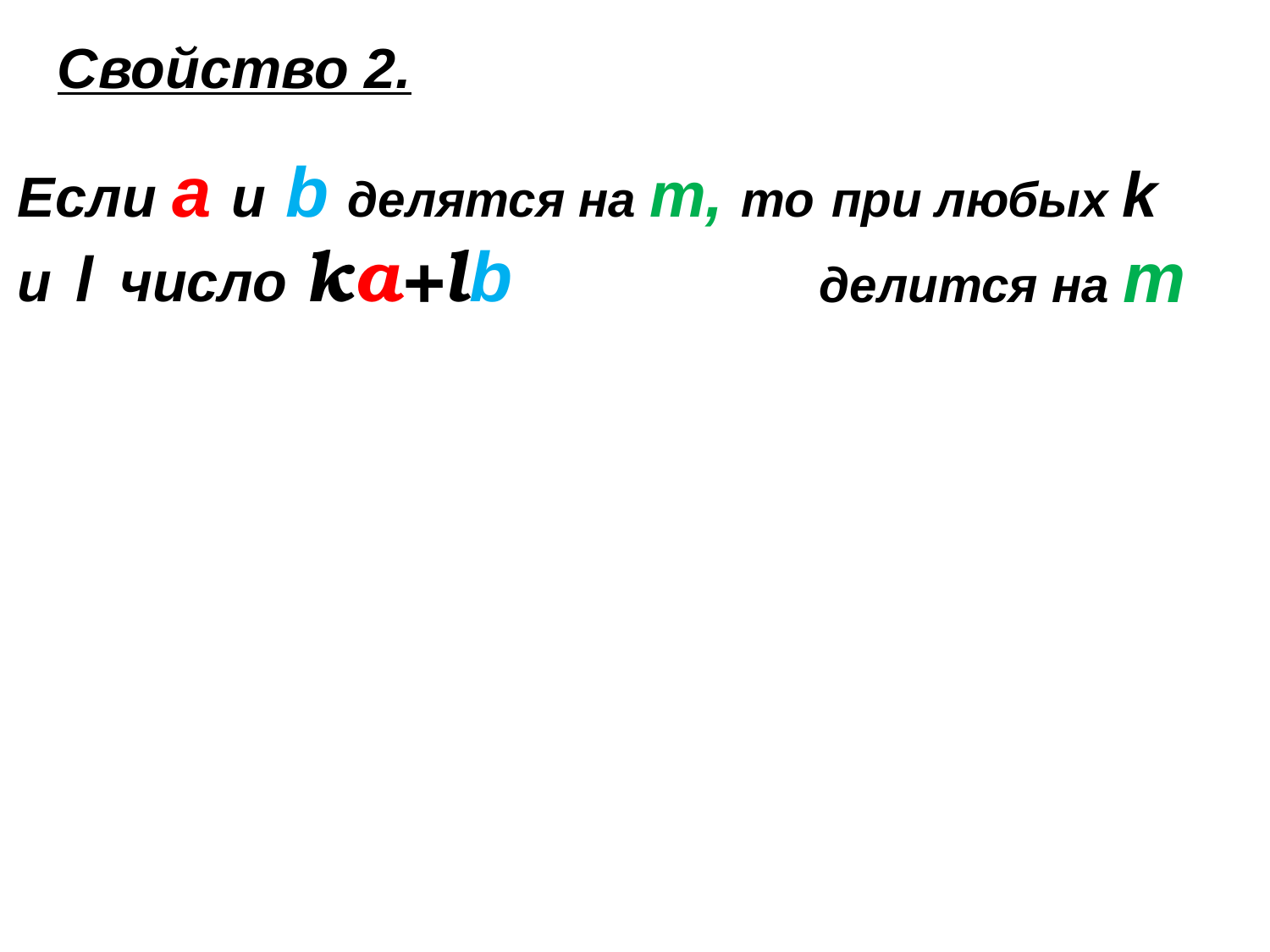

Свойство 2.
Если а и b делятся на т, то при любых k и l число ka+lb
делится на т